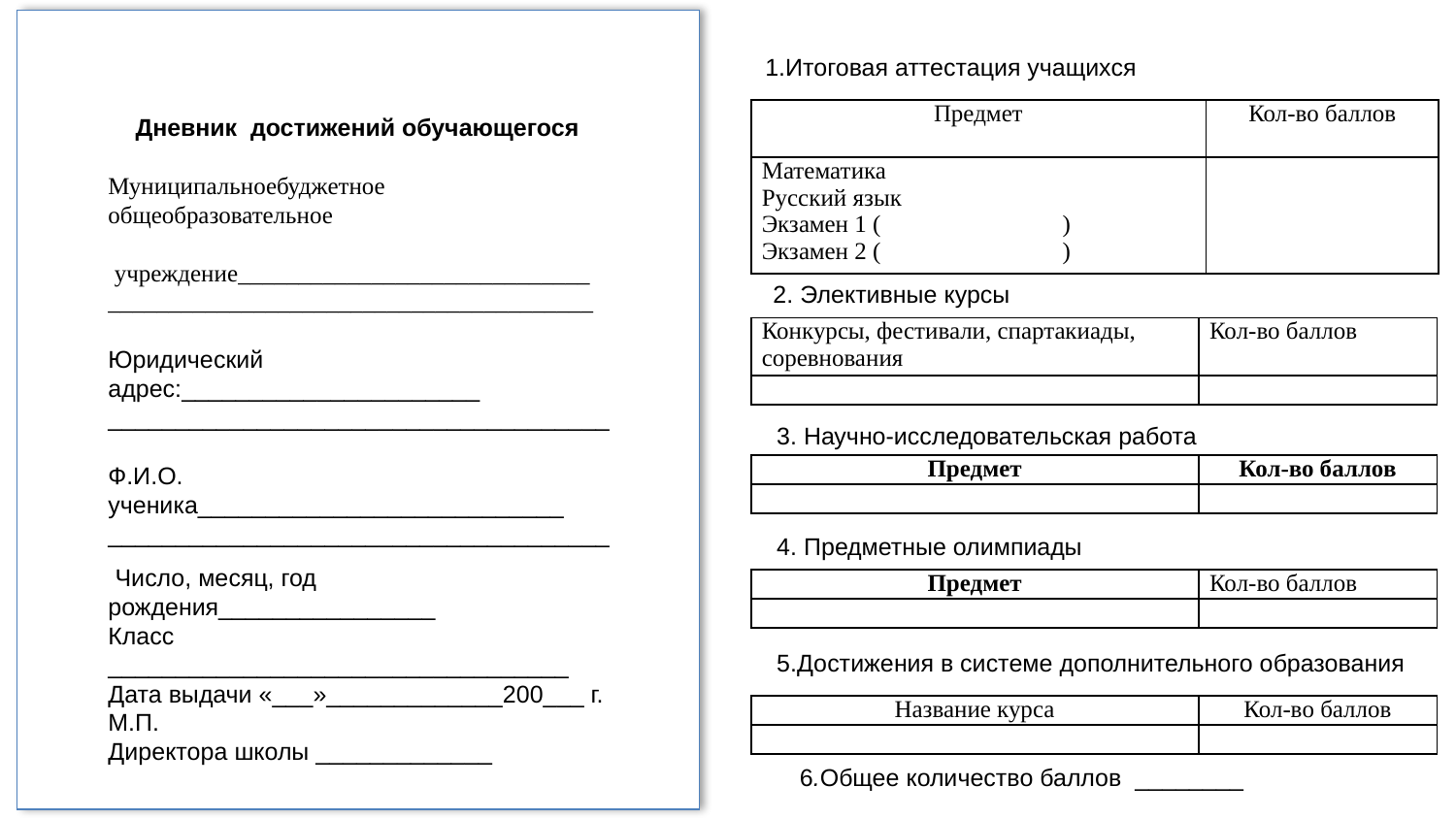

Дневник  достижений обучающегося

Муниципальноебуджетное общеобразовательное
 учреждение_____________________________
________________________________________
Юридический адрес:______________________
_____________________________________

Ф.И.О. ученика___________________________
_____________________________________

 Число, месяц, год рождения________________
Класс __________________________________
Дата выдачи «___»_____________200___ г.
М.П.
Директора школы _____________

1.Итоговая аттестация учащихся
| Предмет | Кол-во баллов |
| --- | --- |
| Математика Русский язык Экзамен 1 ( ) Экзамен 2 ( ) |  |
2. Элективные курсы
| Конкурсы, фестивали, спартакиады, соревнования | Кол-во баллов |
| --- | --- |
|  |  |
3. Научно-исследовательская работа
| Предмет | Кол-во баллов |
| --- | --- |
|  |  |
4. Предметные олимпиады
| Предмет | Кол-во баллов |
| --- | --- |
|  |  |
5.Достижения в системе дополнительного образования
| Название курса | Кол-во баллов |
| --- | --- |
|  |  |
6.Общее количество баллов  ________